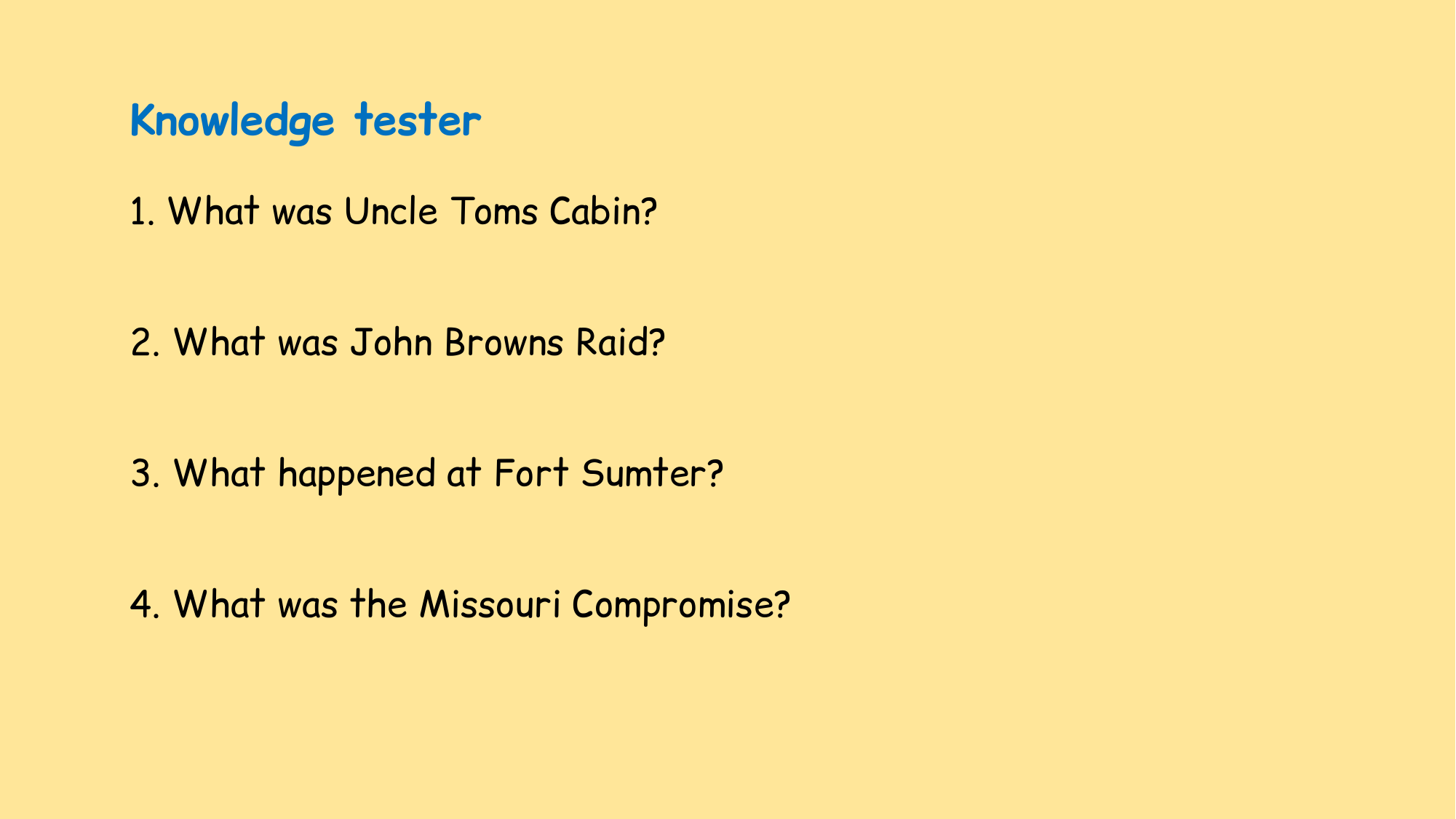

Knowledge tester

1. What was Uncle Toms Cabin?

2. What was John Browns Raid?

3. What happened at Fort Sumter?

4. What was the Missouri Compromise?